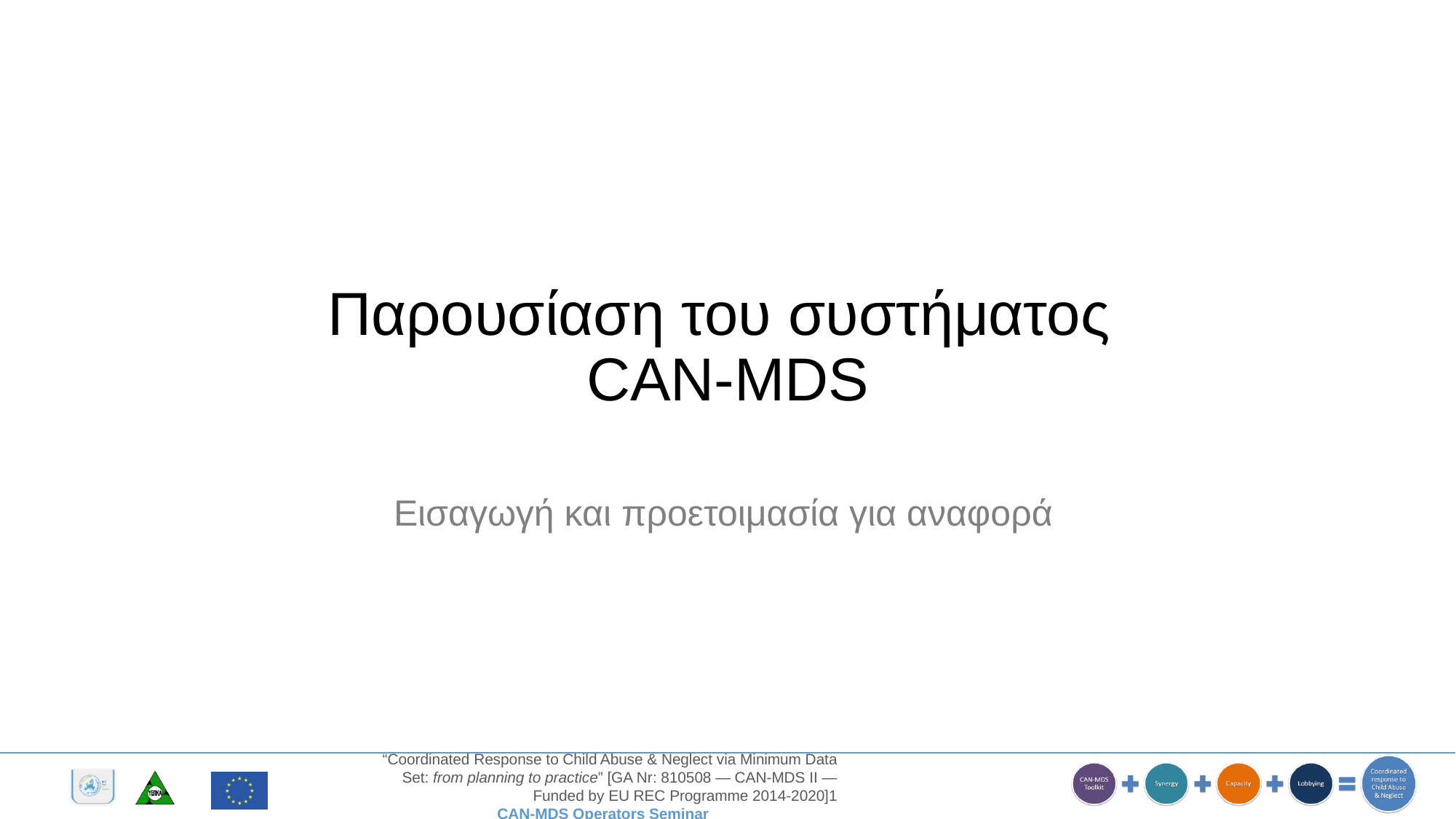

# Παρουσίαση του συστήματος CAN-MDS

Εισαγωγή και προετοιμασία για αναφορά